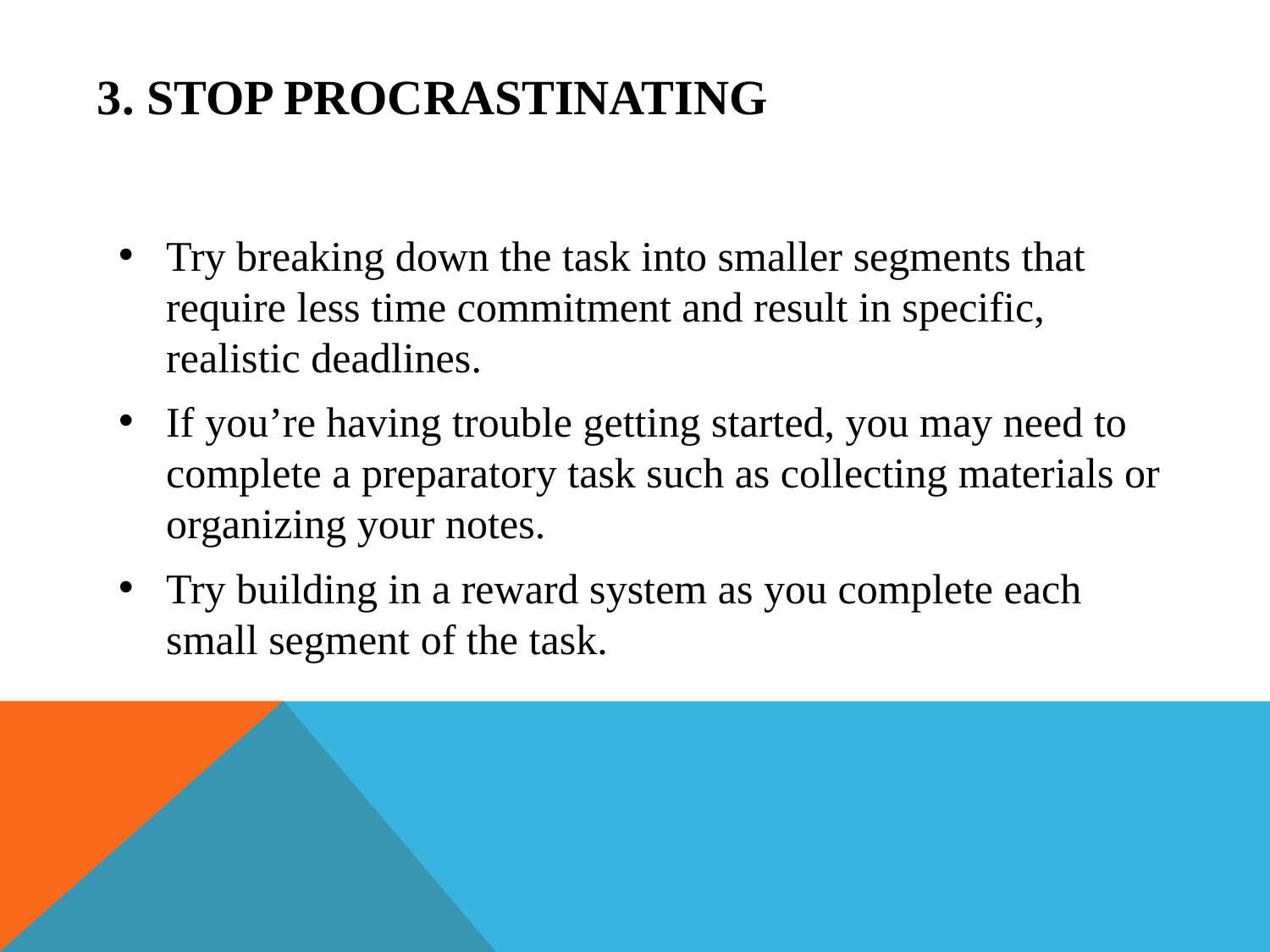

# 3. STOP PROCRASTINATING
Try breaking down the task into smaller segments that require less time commitment and result in specific, realistic deadlines.
If you’re having trouble getting started, you may need to complete a preparatory task such as collecting materials or organizing your notes.
Try building in a reward system as you complete each small segment of the task.